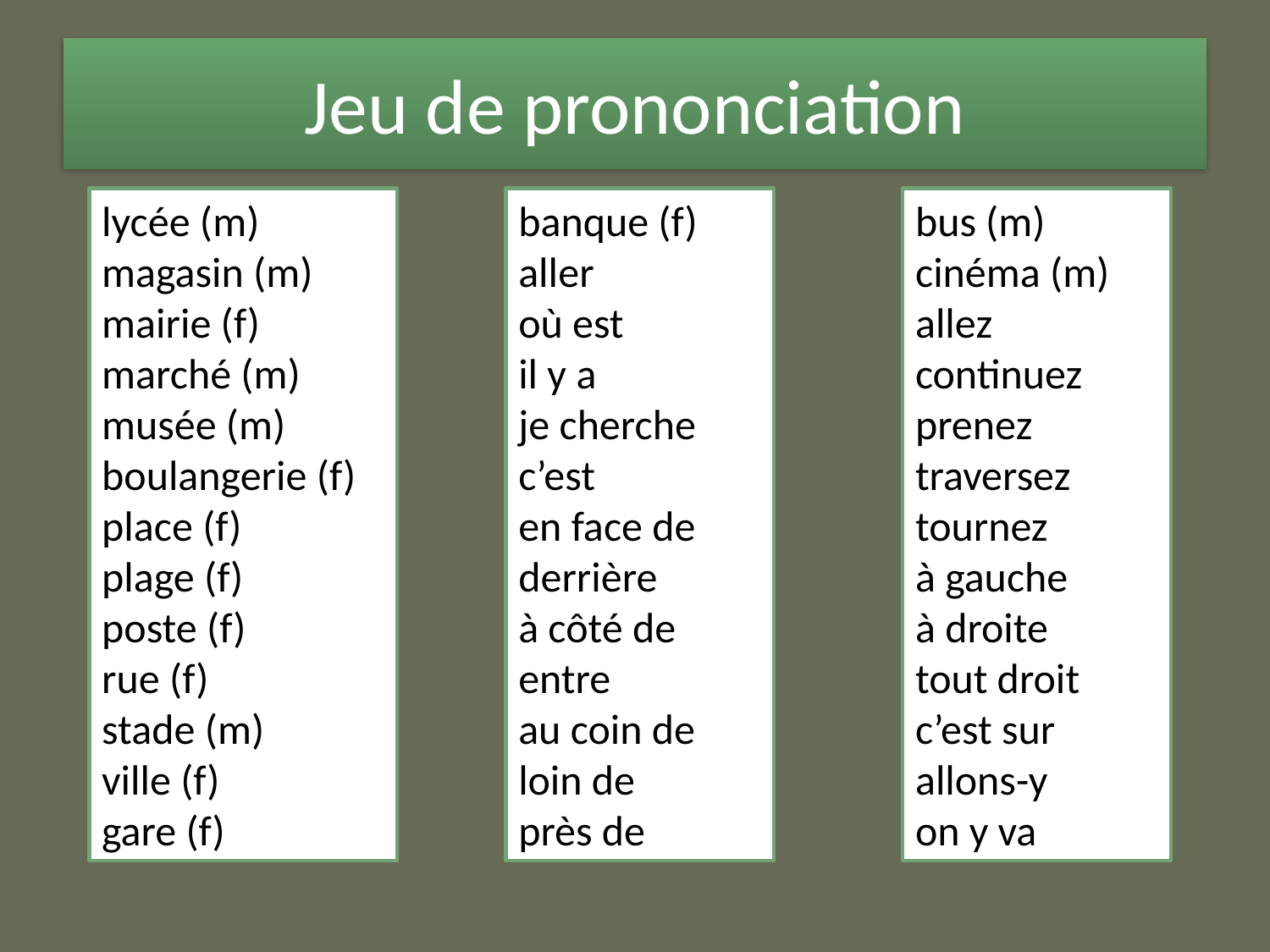

# Jeu de prononciation
lycée (m)
magasin (m)
mairie (f)
marché (m)
musée (m)
boulangerie (f)
place (f)
plage (f)
poste (f)
rue (f)
stade (m)
ville (f)
gare (f)
banque (f)
aller
où est
il y a
je cherche
c’est
en face de
derrière
à côté de
entre
au coin de
loin de
près de
bus (m)
cinéma (m)
allez
continuez
prenez
traversez
tournez
à gauche
à droite
tout droit
c’est sur
allons-y
on y va